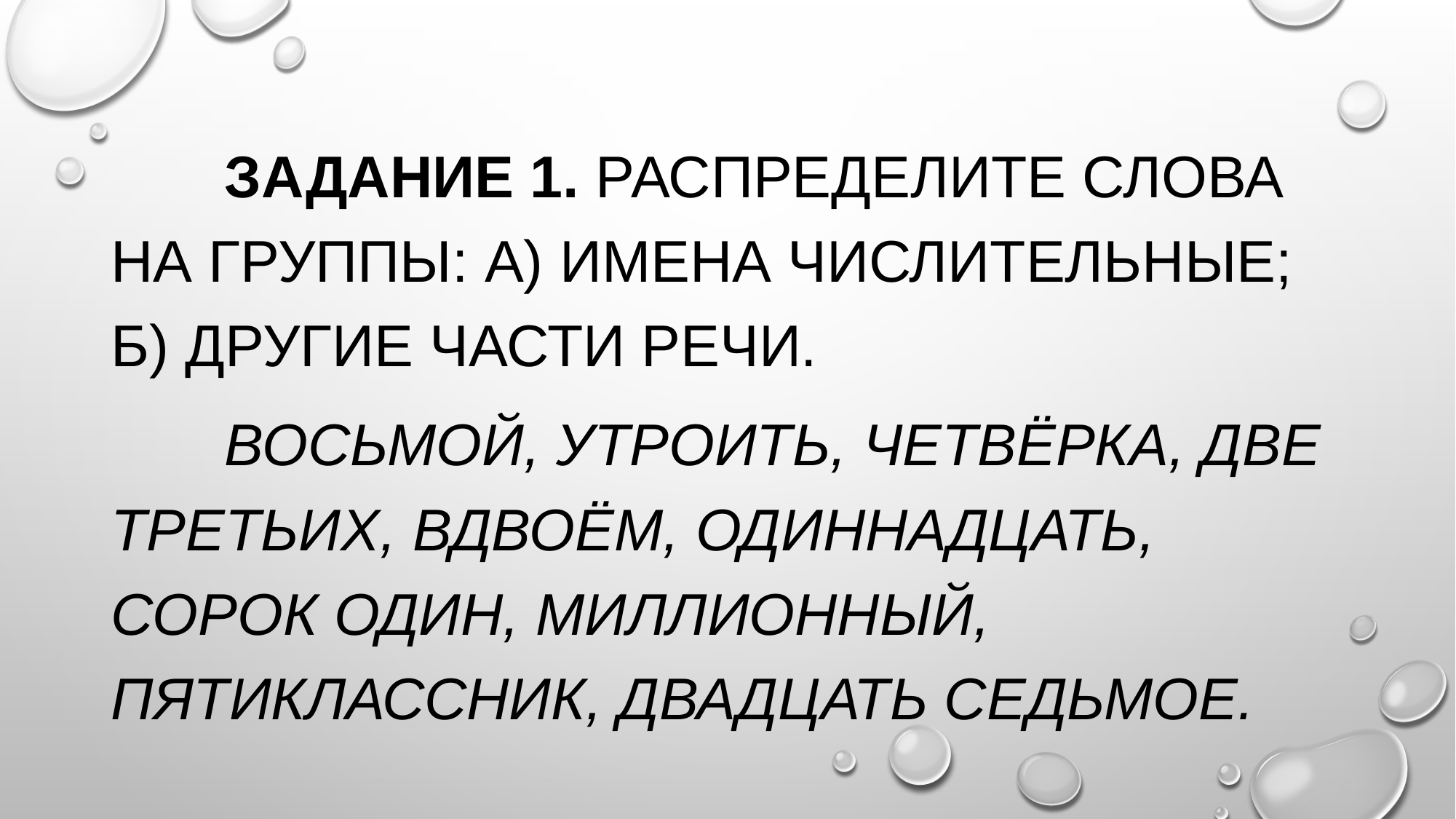

Задание 1. Распределите слова на группы: а) имена числительные; б) другие части речи.
Восьмой, утроить, четвёрка, две третьих, вдвоём, одиннадцать, сорок один, миллионный, пятиклассник, двадцать седьмое.